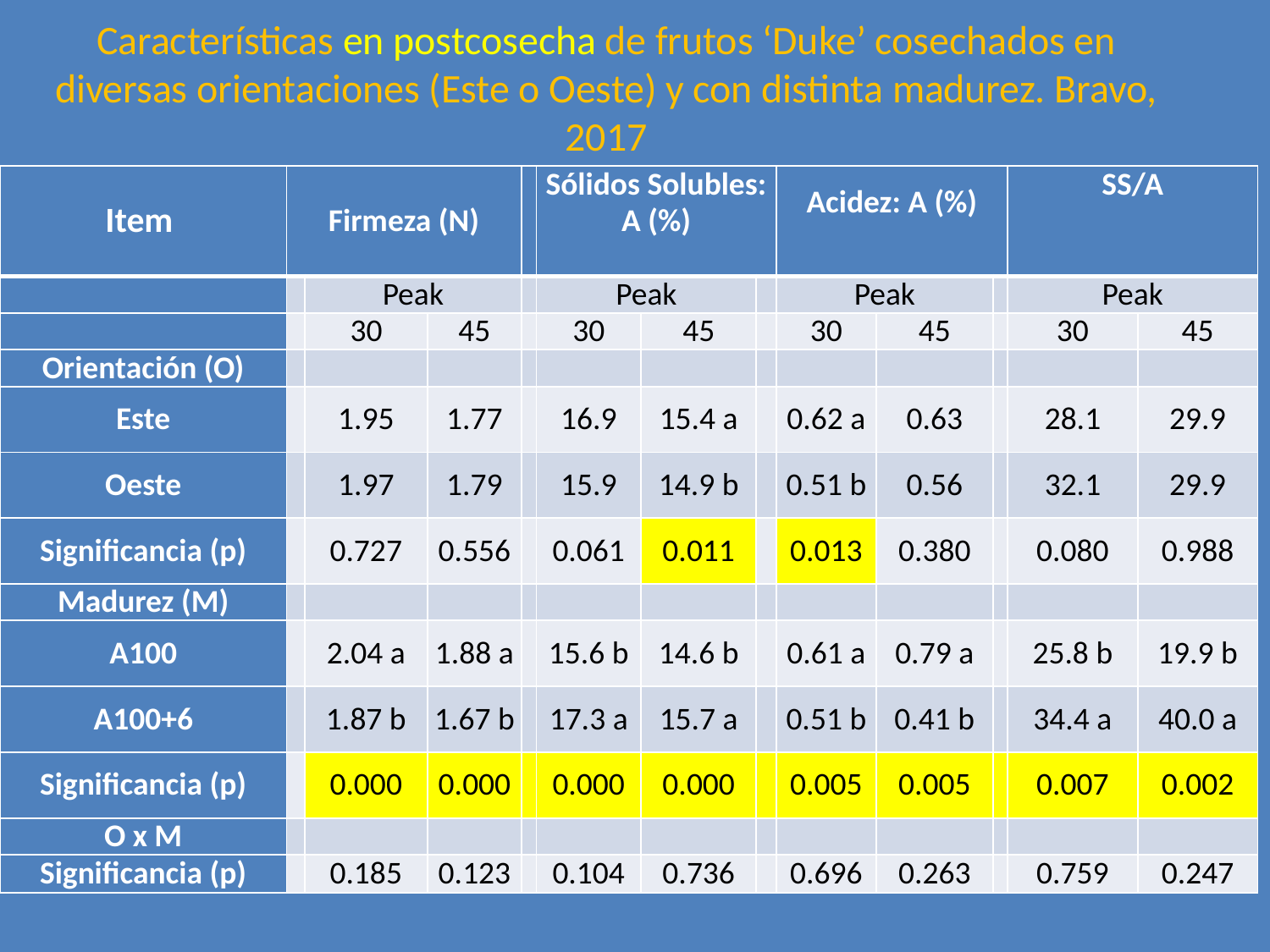

# Características en postcosecha de frutos ‘Duke’ cosechados en diversas orientaciones (Este o Oeste) y con distinta madurez. Bravo, 2017
| Item | Firmeza (N) |  |  |  | Sólidos Solubles: A (%) |  |  | Acidez: A (%) |  |  | SS/A |  |
| --- | --- | --- | --- | --- | --- | --- | --- | --- | --- | --- | --- | --- |
|  |  | Peak |  |  | Peak |  |  | Peak |  |  | Peak |  |
|  |  | 30 | 45 |  | 30 | 45 |  | 30 | 45 |  | 30 | 45 |
| Orientación (O) |  |  |  |  |  |  |  |  |  |  |  |  |
| Este |  | 1.95 | 1.77 |  | 16.9 | 15.4 a |  | 0.62 a | 0.63 |  | 28.1 | 29.9 |
| Oeste |  | 1.97 | 1.79 |  | 15.9 | 14.9 b |  | 0.51 b | 0.56 |  | 32.1 | 29.9 |
| Significancia (p) |  | 0.727 | 0.556 |  | 0.061 | 0.011 |  | 0.013 | 0.380 |  | 0.080 | 0.988 |
| Madurez (M) |  |  |  |  |  |  |  |  |  |  |  |  |
| A100 |  | 2.04 a | 1.88 a |  | 15.6 b | 14.6 b |  | 0.61 a | 0.79 a |  | 25.8 b | 19.9 b |
| A100+6 |  | 1.87 b | 1.67 b |  | 17.3 a | 15.7 a |  | 0.51 b | 0.41 b |  | 34.4 a | 40.0 a |
| Significancia (p) |  | 0.000 | 0.000 |  | 0.000 | 0.000 |  | 0.005 | 0.005 |  | 0.007 | 0.002 |
| O x M |  |  |  |  |  |  |  |  |  |  |  |  |
| Significancia (p) |  | 0.185 | 0.123 |  | 0.104 | 0.736 |  | 0.696 | 0.263 |  | 0.759 | 0.247 |